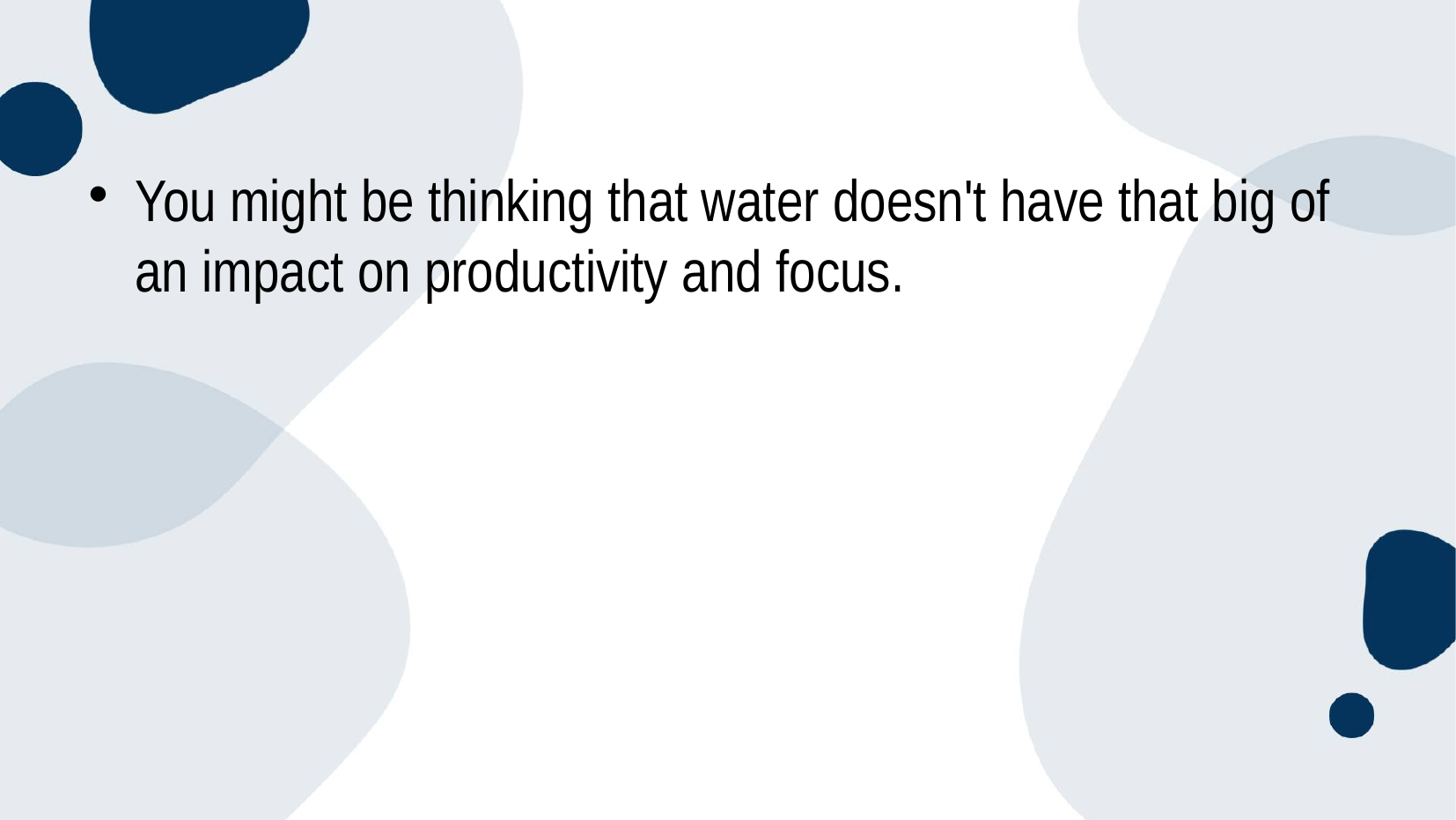

You might be thinking that water doesn't have that big of an impact on productivity and focus.